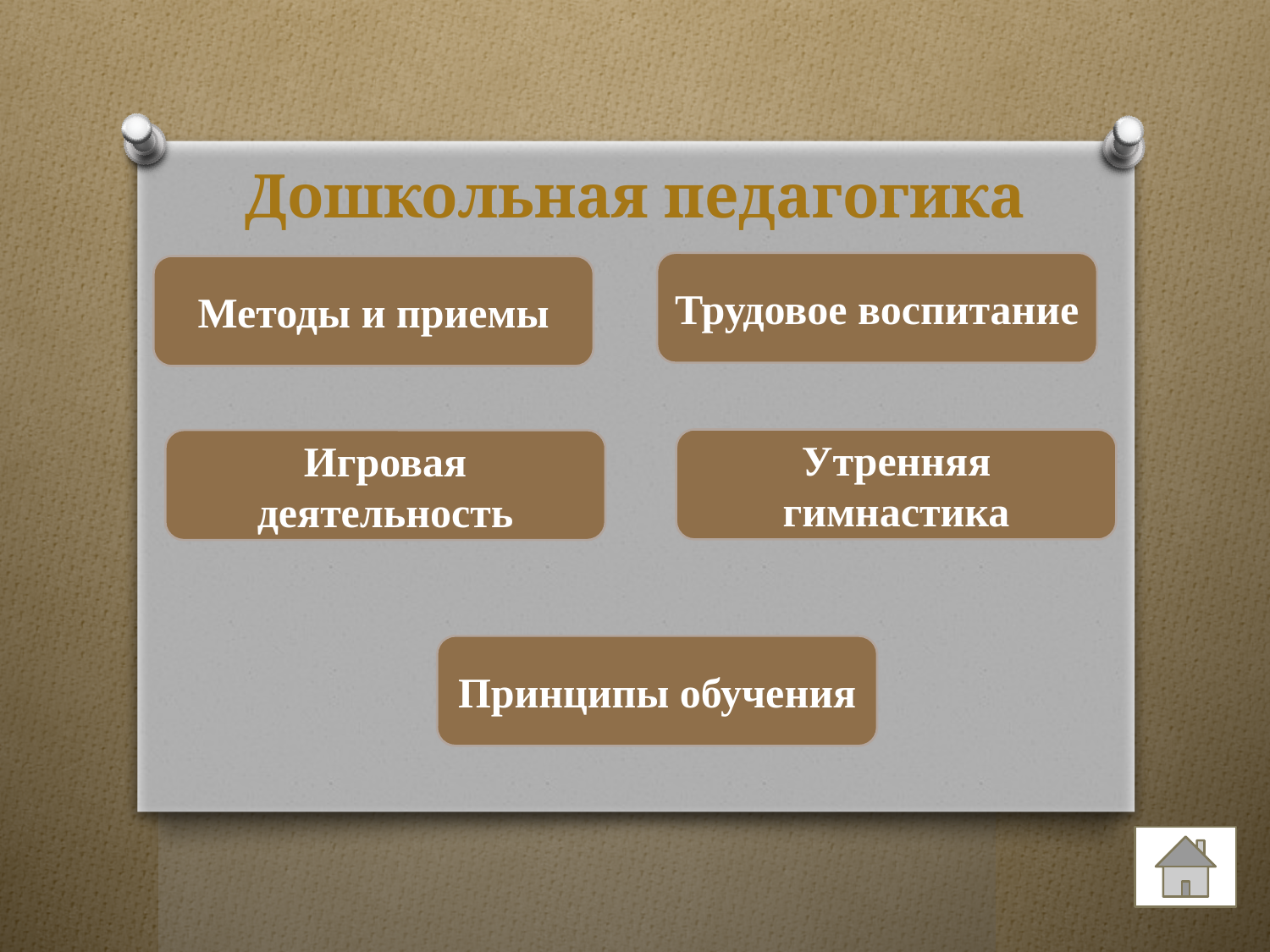

# Дошкольная педагогика
Трудовое воспитание
Методы и приемы
Утренняя гимнастика
Игровая деятельность
Принципы обучения